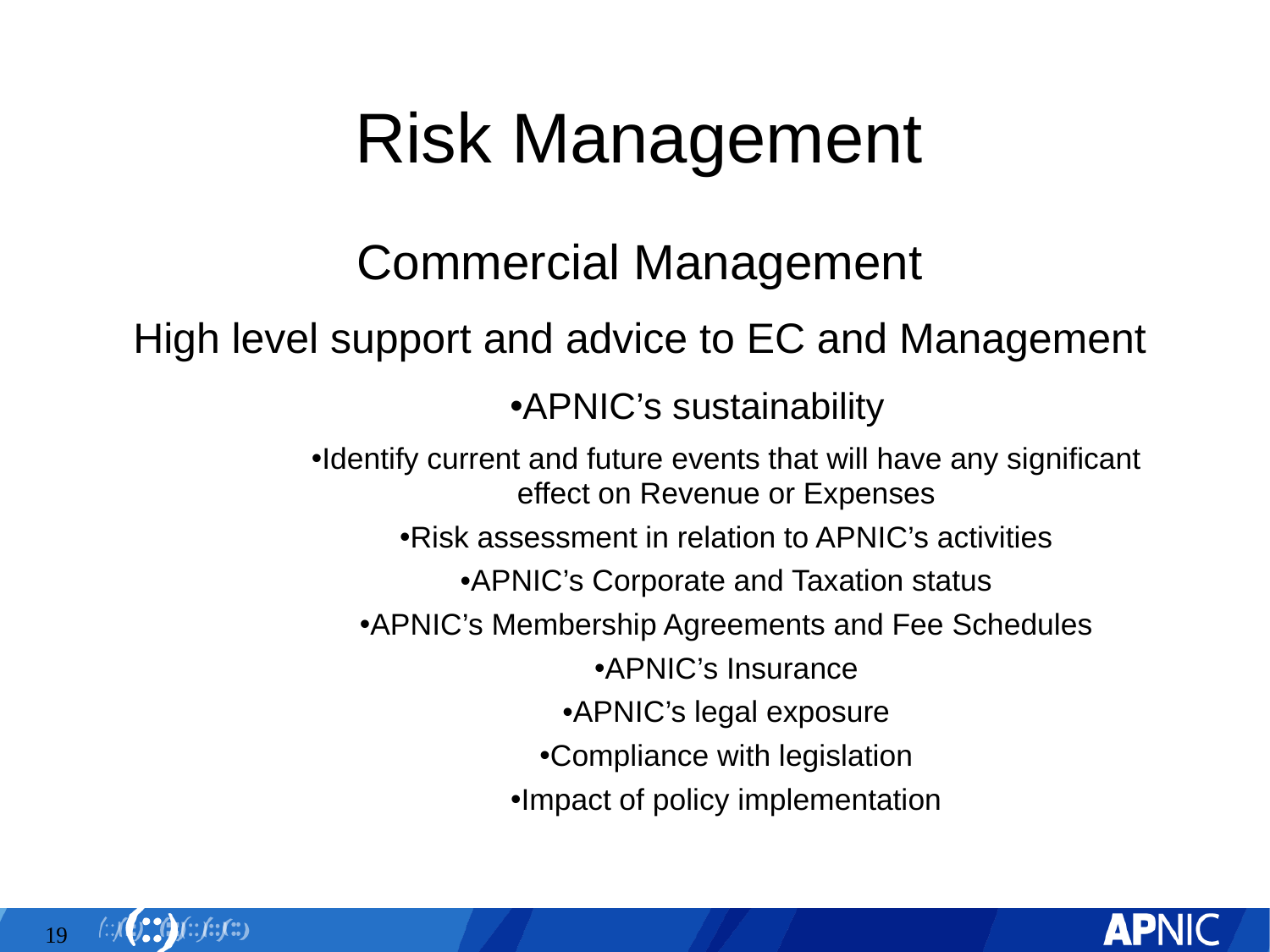

# Risk Management
Commercial Management
High level support and advice to EC and Management
APNIC’s sustainability
Identify current and future events that will have any significant effect on Revenue or Expenses
Risk assessment in relation to APNIC’s activities
APNIC’s Corporate and Taxation status
APNIC’s Membership Agreements and Fee Schedules
APNIC’s Insurance
APNIC’s legal exposure
Compliance with legislation
Impact of policy implementation

19